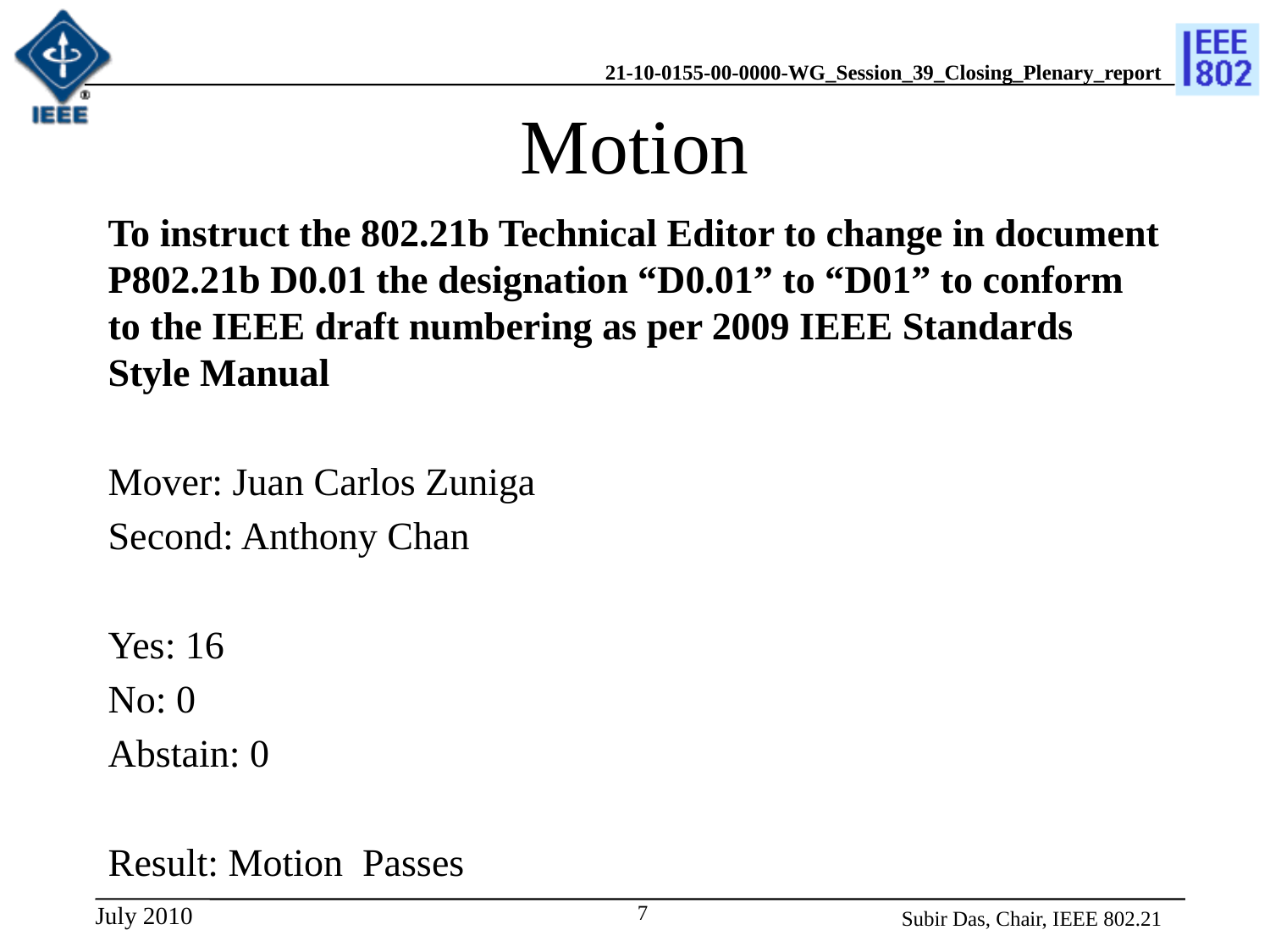

# Motion
To instruct the 802.21b Technical Editor to change in document P802.21b D0.01 the designation “D0.01” to “D01” to conform to the IEEE draft numbering as per 2009 IEEE Standards Style Manual

Mover: Juan Carlos Zuniga
Second: Anthony Chan

Yes: 16
No: 0
Abstain: 0

Result: Motion  Passes

Subir Das, Chair, IEEE 802.21
 7